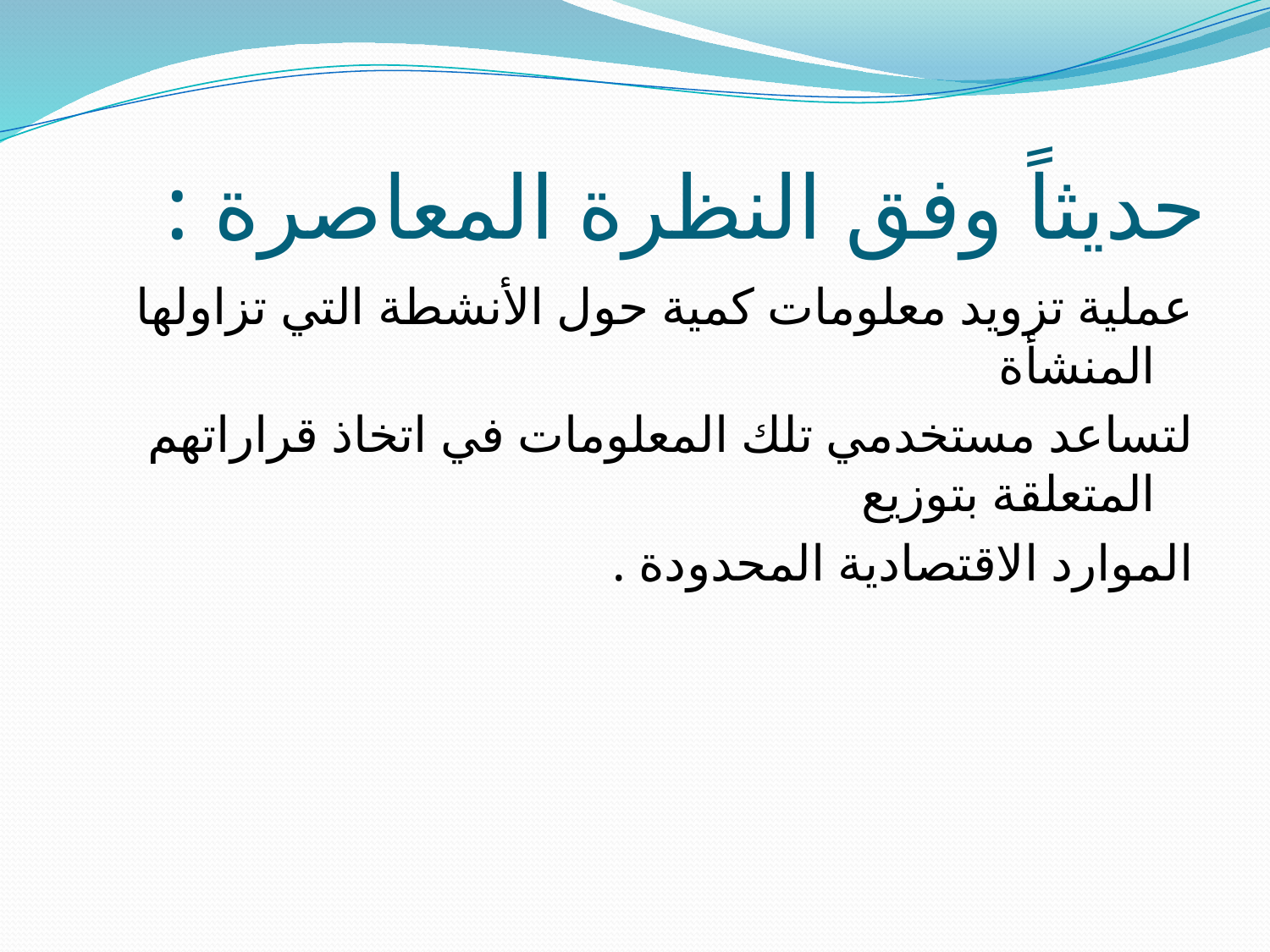

# حديثاً وفق النظرة المعاصرة :
عملية تزويد معلومات كمية حول الأنشطة التي تزاولها المنشأة
لتساعد مستخدمي تلك المعلومات في اتخاذ قراراتهم المتعلقة بتوزيع
الموارد الاقتصادية المحدودة .